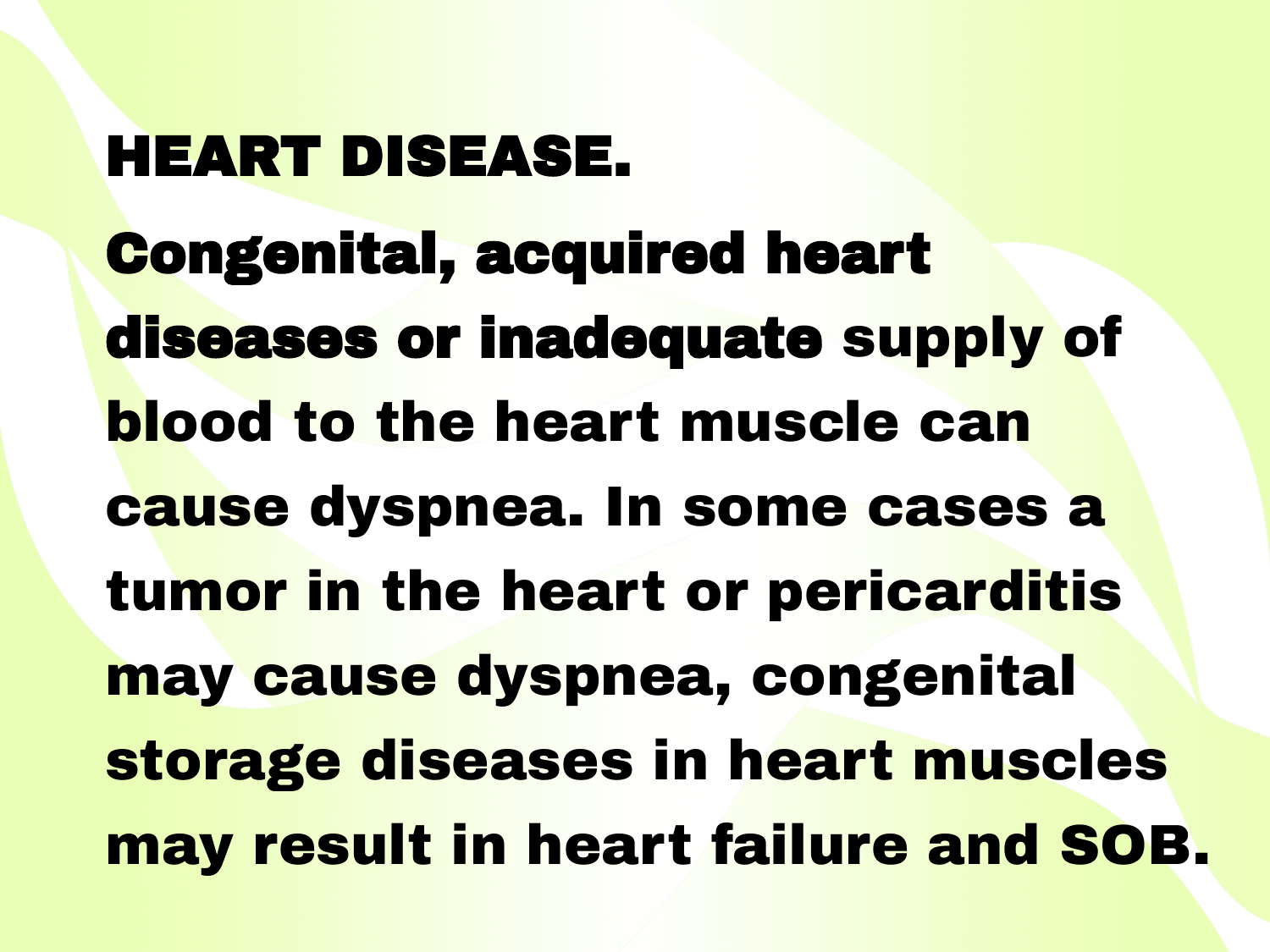

HEART DISEASE.
	Congenital, acquired heart diseases or inadequate supply of blood to the heart muscle can cause dyspnea. In some cases a tumor in the heart or pericarditis may cause dyspnea, congenital storage diseases in heart muscles may result in heart failure and SOB.